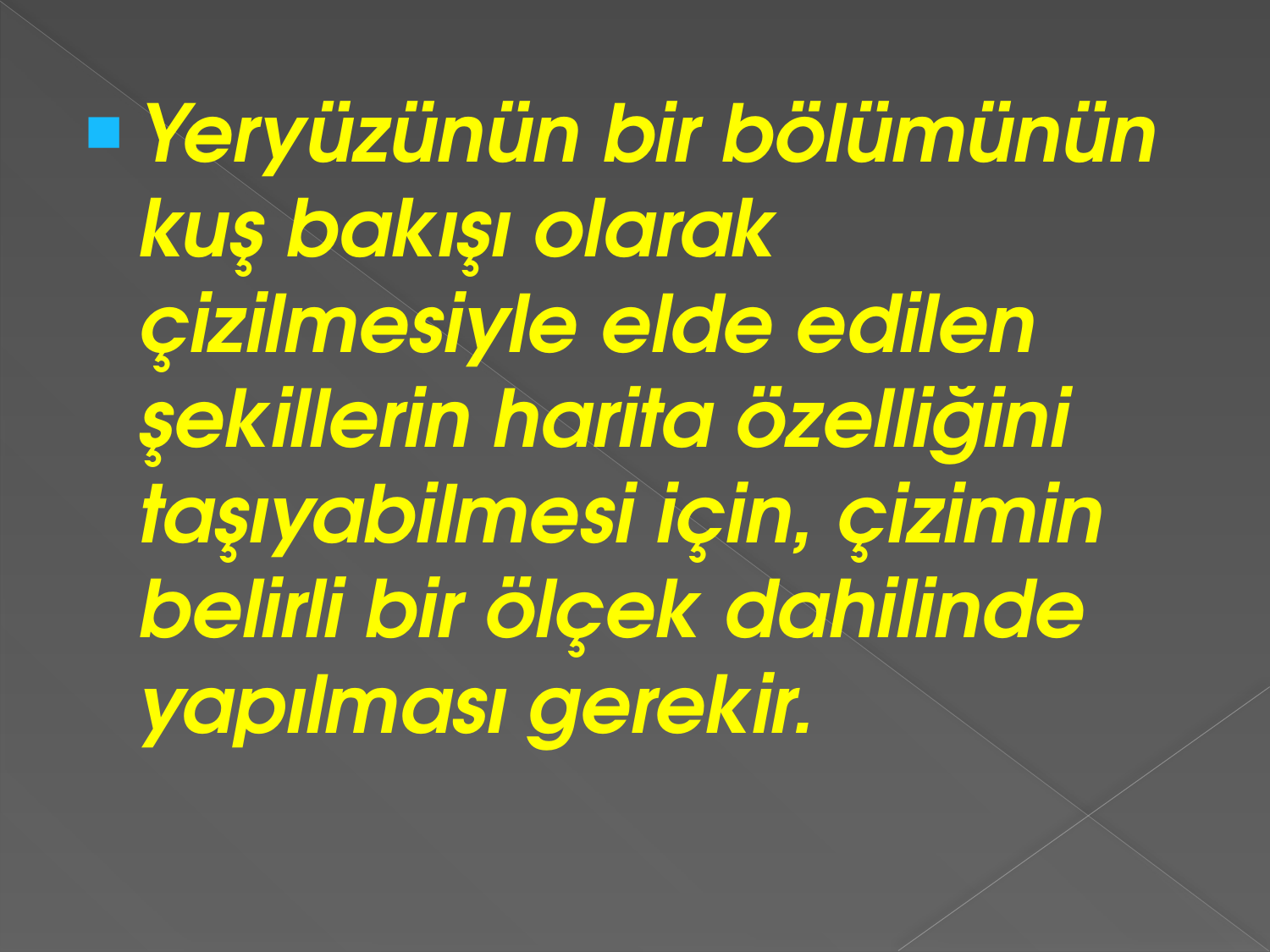

Yeryüzünün bir bölümünün kuş bakışı olarak çizilmesiyle elde edilen şekillerin harita özelliğini taşıyabilmesi için, çizimin belirli bir ölçek dahilinde yapılması gerekir.